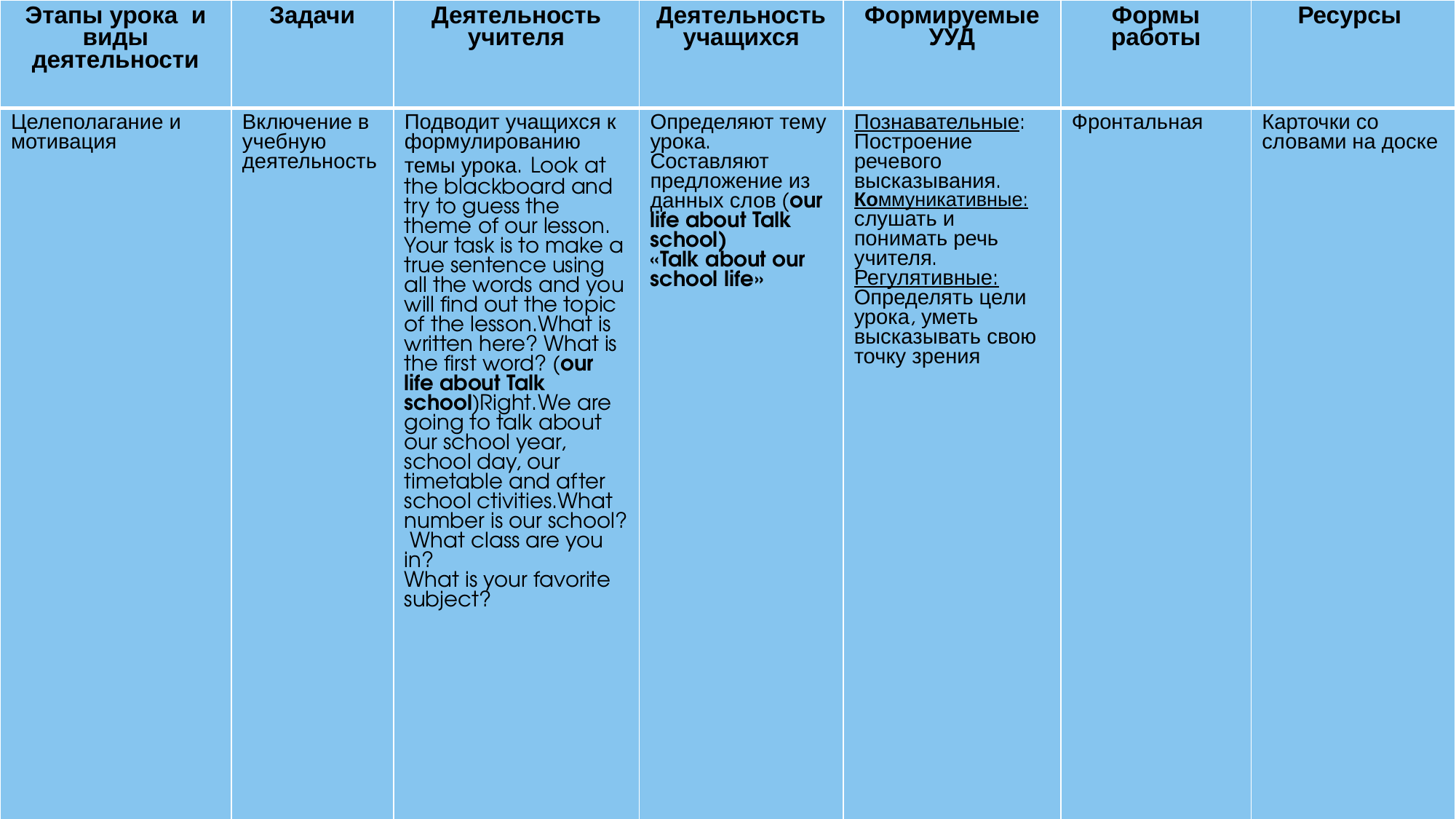

| Этапы урока и виды деятельности | Задачи | Деятельность учителя | Деятельность учащихся | Формируемые УУД | Формы работы | Ресурсы |
| --- | --- | --- | --- | --- | --- | --- |
| Целеполагание и мотивация | Включение в учебную деятельность | Подводит учащихся к формулированию темы урока. Look at the blackboard and try to guess the theme of our lesson. Your task is to make a true sentence using all the words and you will find out the topic of the lesson.What is written here? What is the first word? (our life about Talk school)Right.We are going to talk about our school year, school day, our timetable and after school ctivities.What number is our school? What class are you in? What is your favorite subject? | Определяют тему урока. Составляют предложение из данных слов (our life about Talk school) «Talk about our school life» | Познавательные: Построение речевого высказывания. Коммуникативные: слушать и понимать речь учителя. Регулятивные: Определять цели урока, уметь высказывать свою точку зрения | Фронтальная | Карточки со словами на доске |